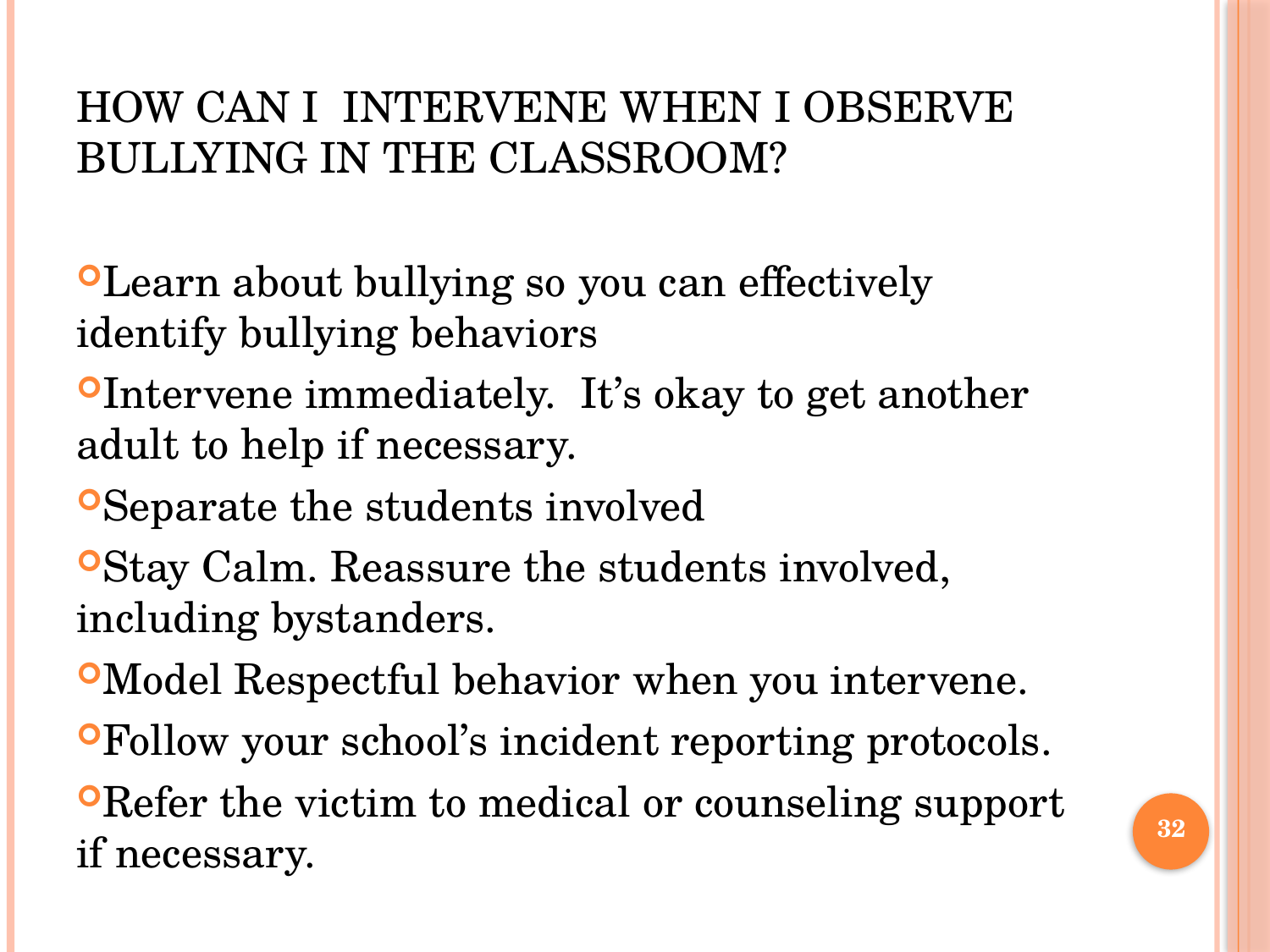

HOW CAN I  INTERVENE WHEN I OBSERVE BULLYING IN THE CLASSROOM?

Learn about bullying so you can effectively identify bullying behaviors
Intervene immediately.  It’s okay to get another adult to help if necessary.
Separate the students involved
Stay Calm. Reassure the students involved, including bystanders.
Model Respectful behavior when you intervene.
Follow your school’s incident reporting protocols.
Refer the victim to medical or counseling support if necessary.

32